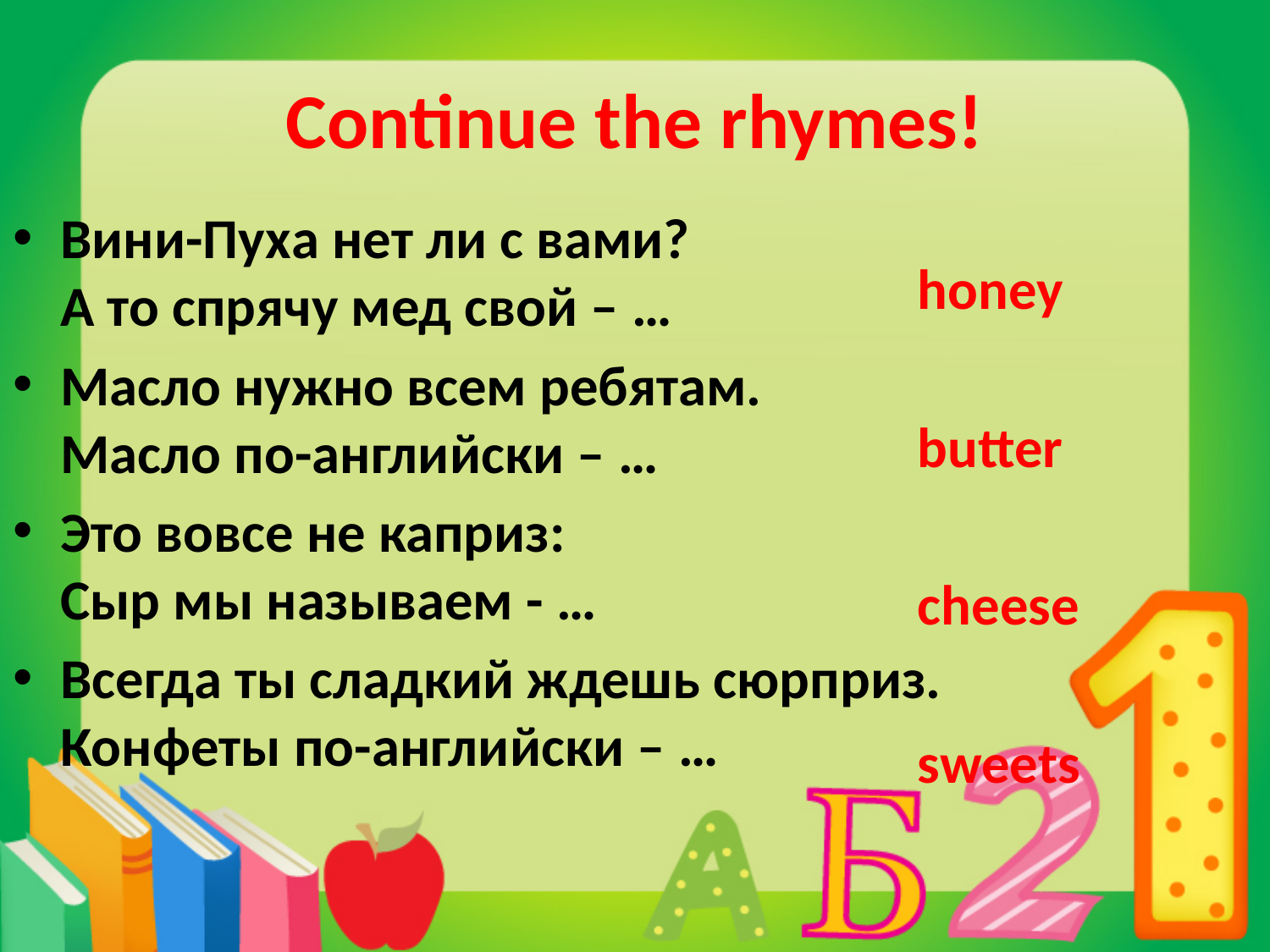

# Continue the rhymes!

honey

butter

cheese

sweets
Вини-Пуха нет ли с вами?
А то спрячу мед свой – …
Масло нужно всем ребятам.
Масло по-английски – …
Это вовсе не каприз:
Сыр мы называем - …
Всегда ты сладкий ждешь сюрприз.
Конфеты по-английски – …